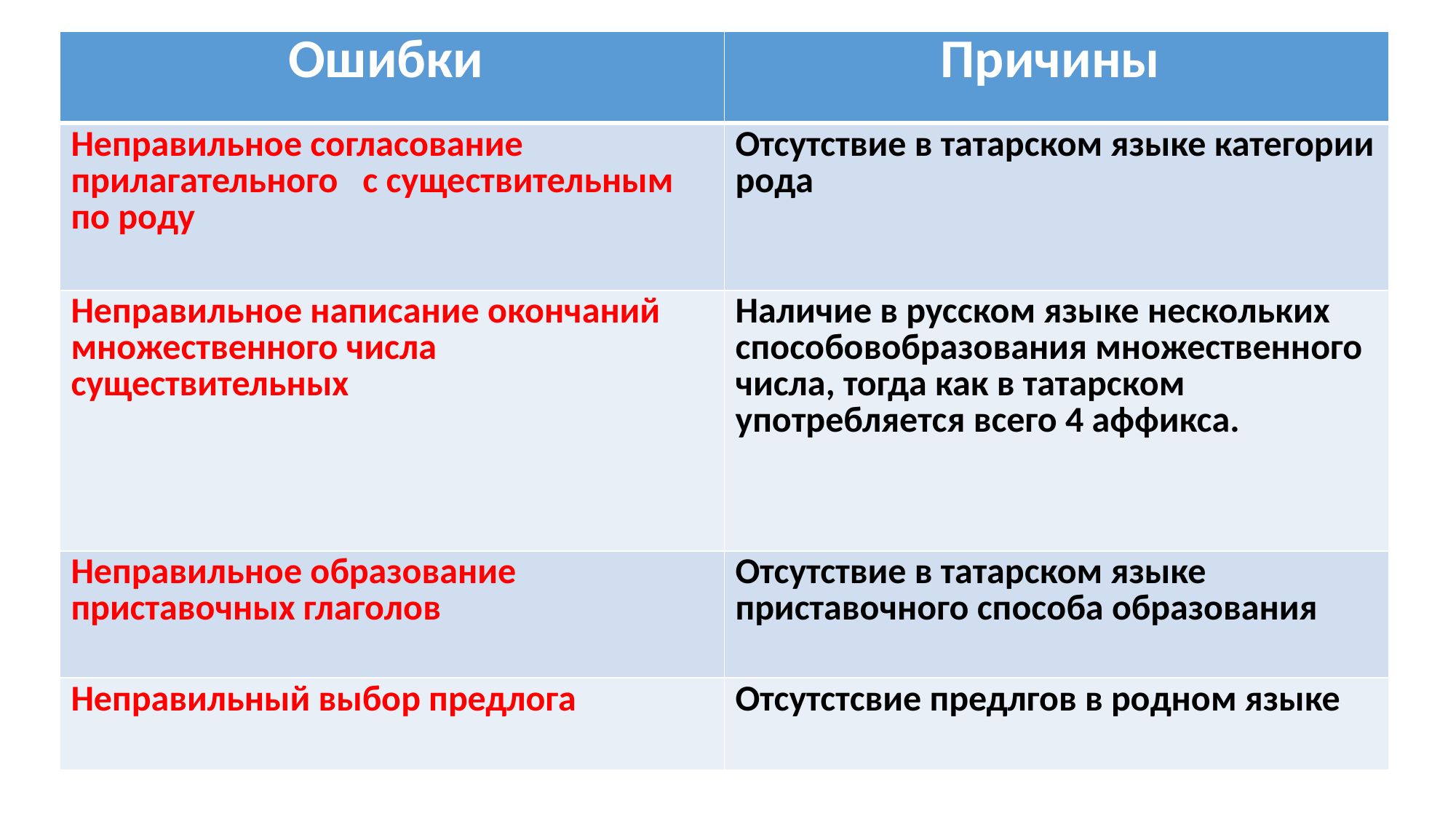

| Ошибки | Причины |
| --- | --- |
| Неправильное согласование прилагательного с существительным по роду | Отсутствие в татарском языке категории рода |
| Неправильное написание окончаний множественного числа существительных | Наличие в русском языке нескольких способовобразования множественного числа, тогда как в татарском употребляется всего 4 аффикса. |
| Неправильное образование приставочных глаголов | Отсутствие в татарском языке приставочного способа образования |
| Неправильный выбор предлога | Отсутстсвие предлгов в родном языке |
#